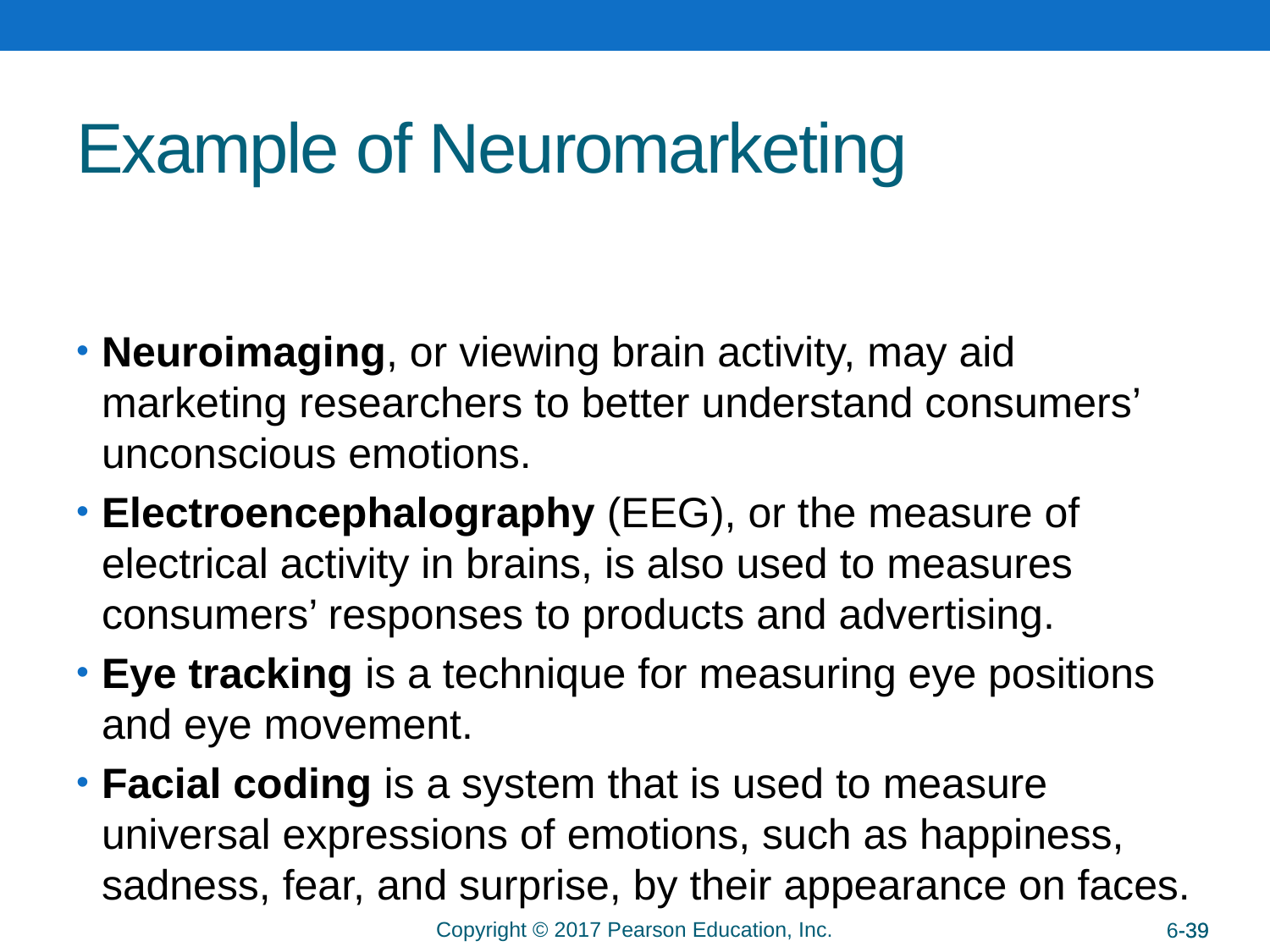

# Example of Neuromarketing
Neuroimaging, or viewing brain activity, may aid marketing researchers to better understand consumers’ unconscious emotions.
Electroencephalography (EEG), or the measure of electrical activity in brains, is also used to measures consumers’ responses to products and advertising.
Eye tracking is a technique for measuring eye positions and eye movement.
Facial coding is a system that is used to measure universal expressions of emotions, such as happiness, sadness, fear, and surprise, by their appearance on faces.